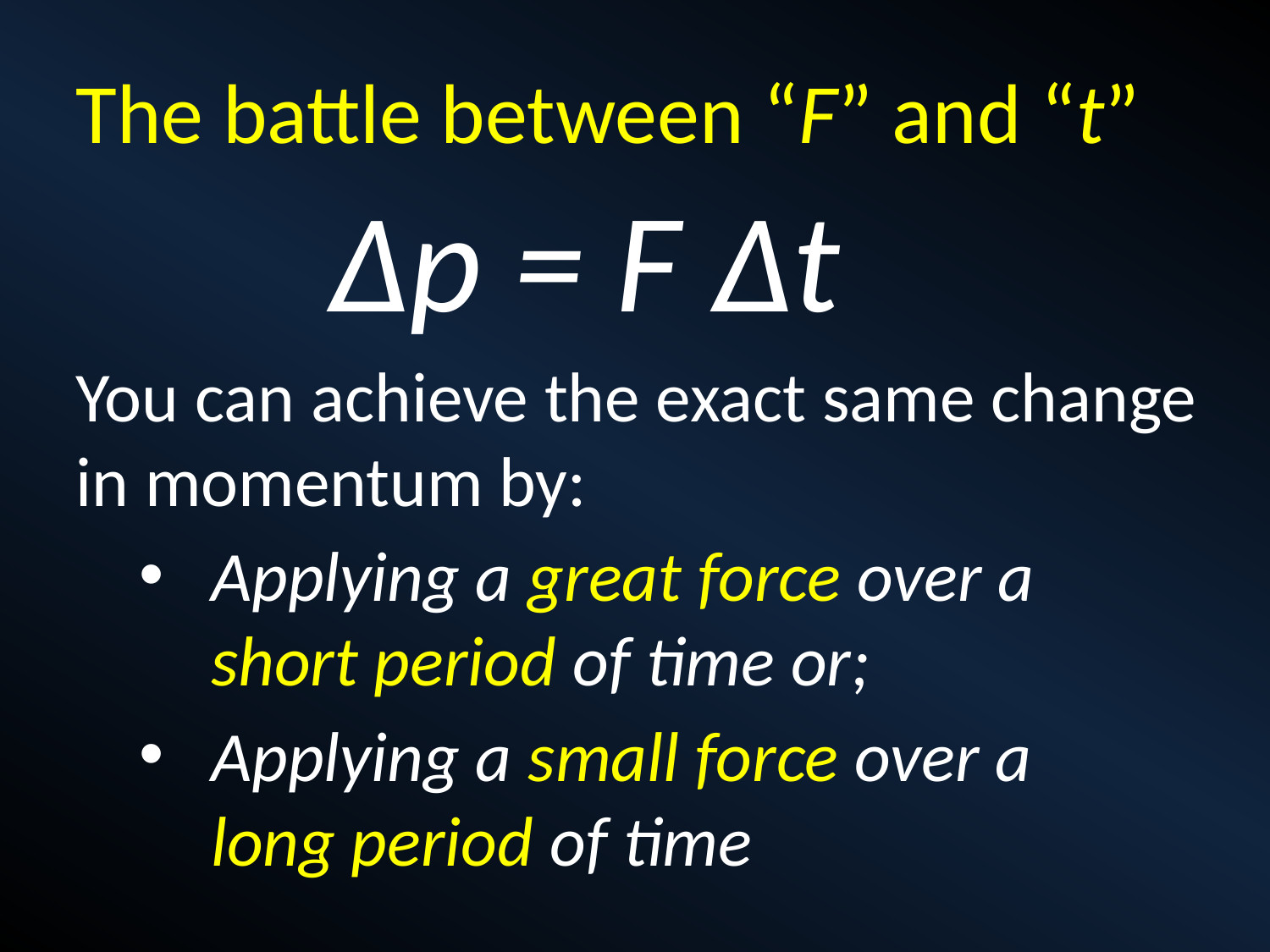

The battle between “F” and “t”
Δp = F Δt
You can achieve the exact same change in momentum by:
Applying a great force over a        short period of time or;
Applying a small force over a          long period of time